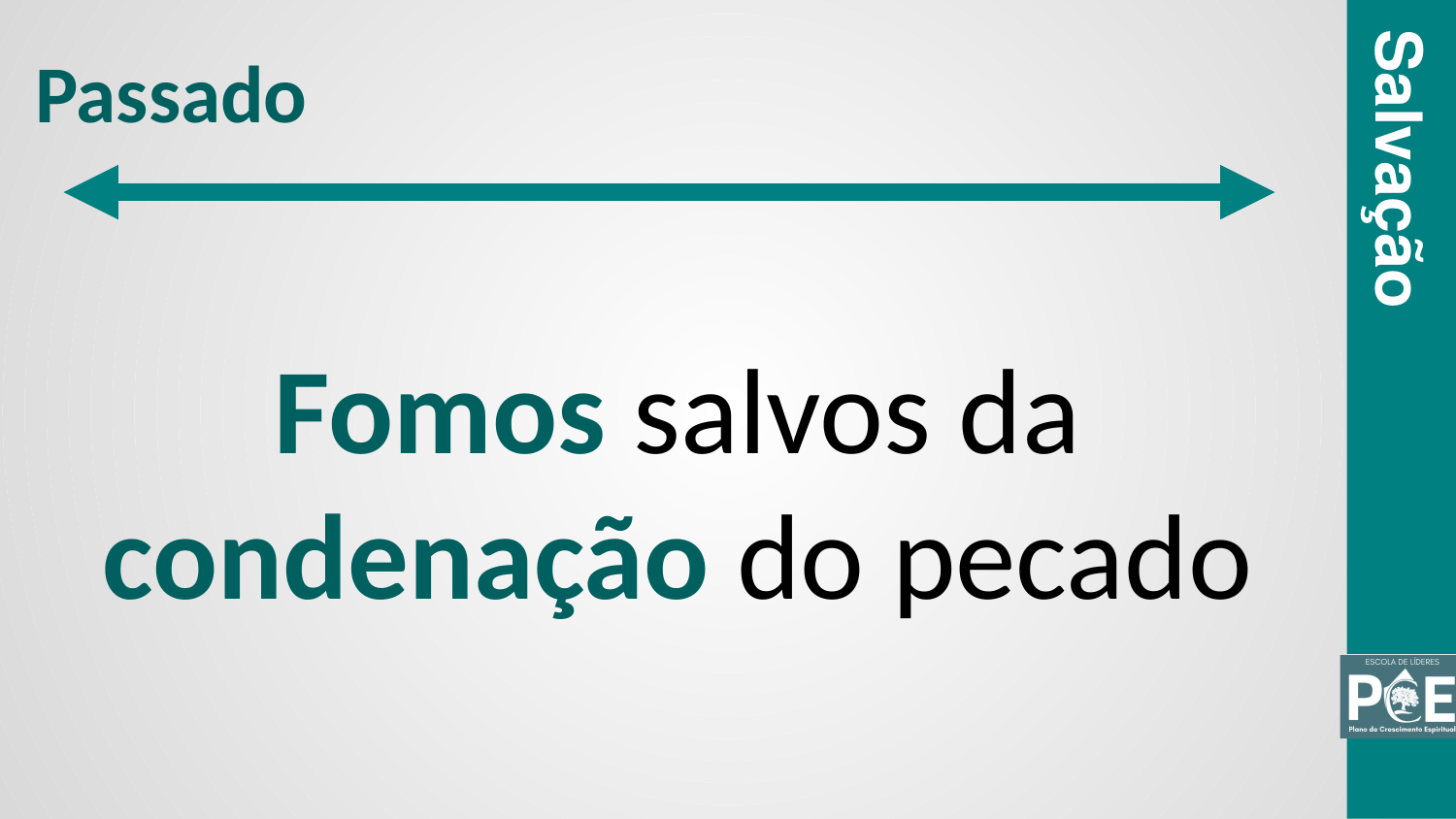

Passado

Salvação
Fomos salvos da condenação do pecado